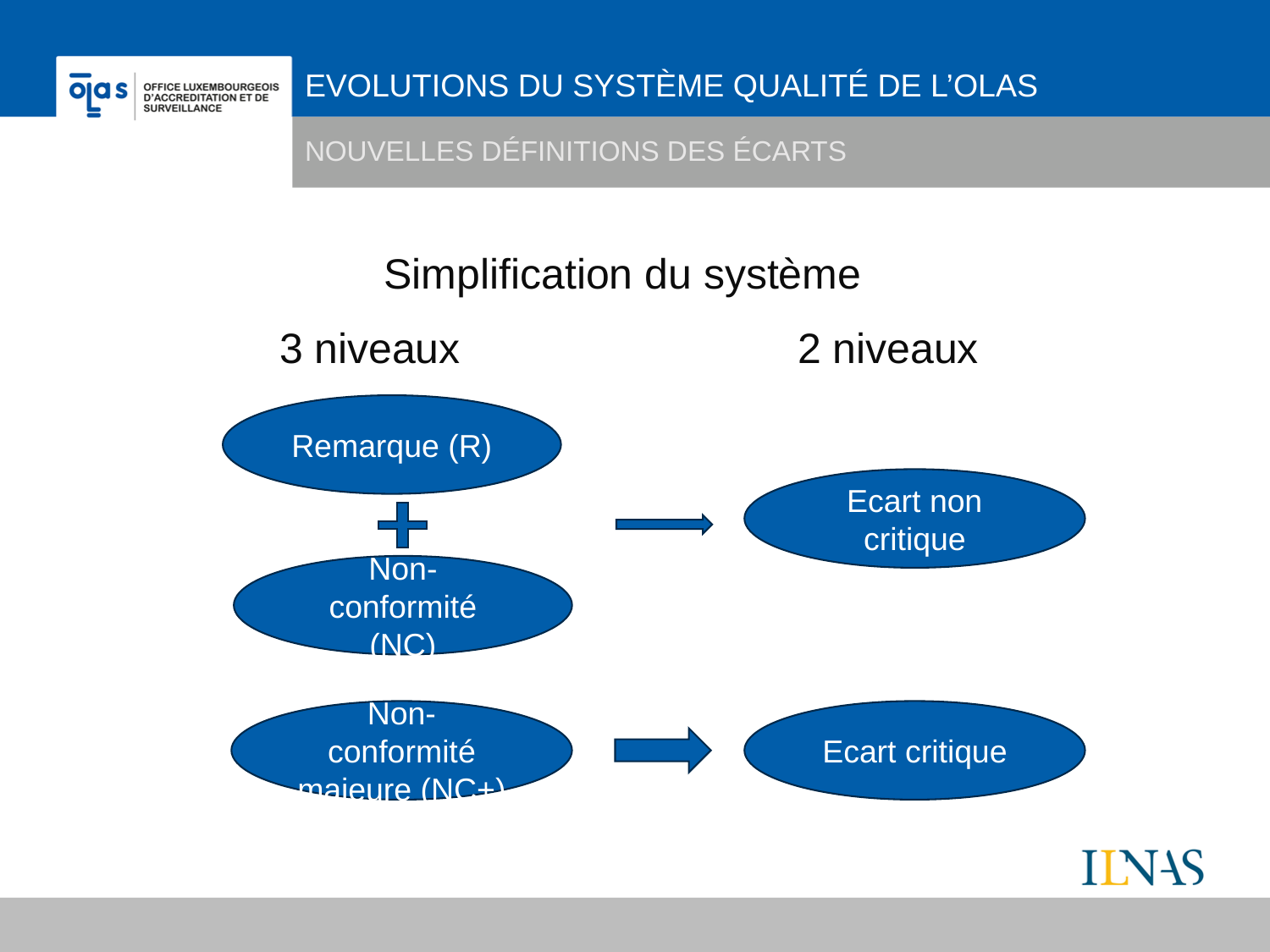

# Evolutions du système qualité de l’OLAS
Nouvelles définitions des écarts

Simplification du système
3 niveaux
2 niveaux
Ecart non critique

Remarque (R)
Non-conformité (NC)
Non-conformité majeure (NC+)
Ecart critique